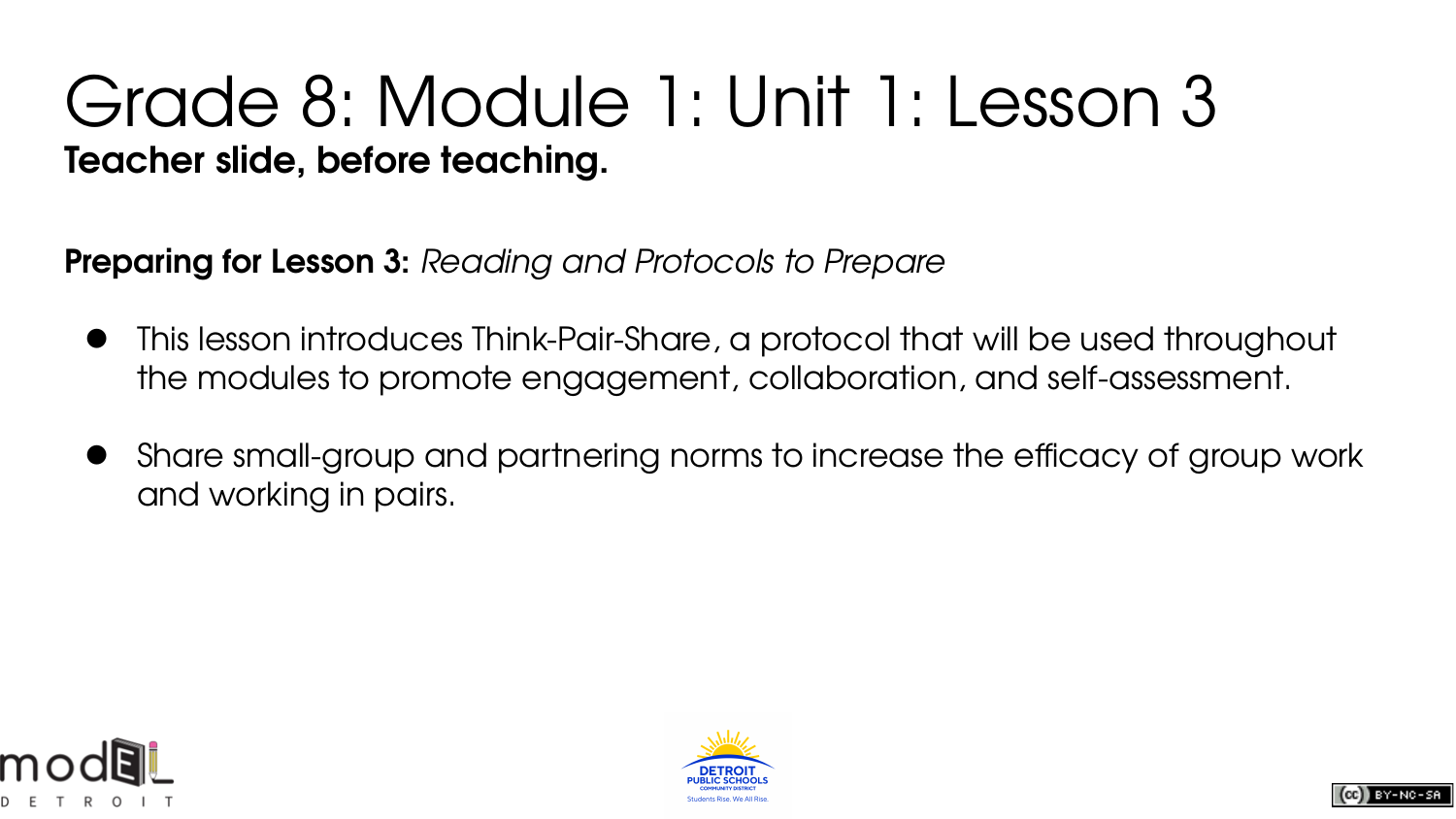

# Grade 8: Module 1: Unit 1: Lesson 3
Teacher slide, before teaching.
Preparing for Lesson 3: Reading and Protocols to Prepare

This lesson introduces Think-Pair-Share, a protocol that will be used throughout the modules to promote engagement, collaboration, and self-assessment.

Share small-group and partnering norms to increase the efficacy of group work and working in pairs.